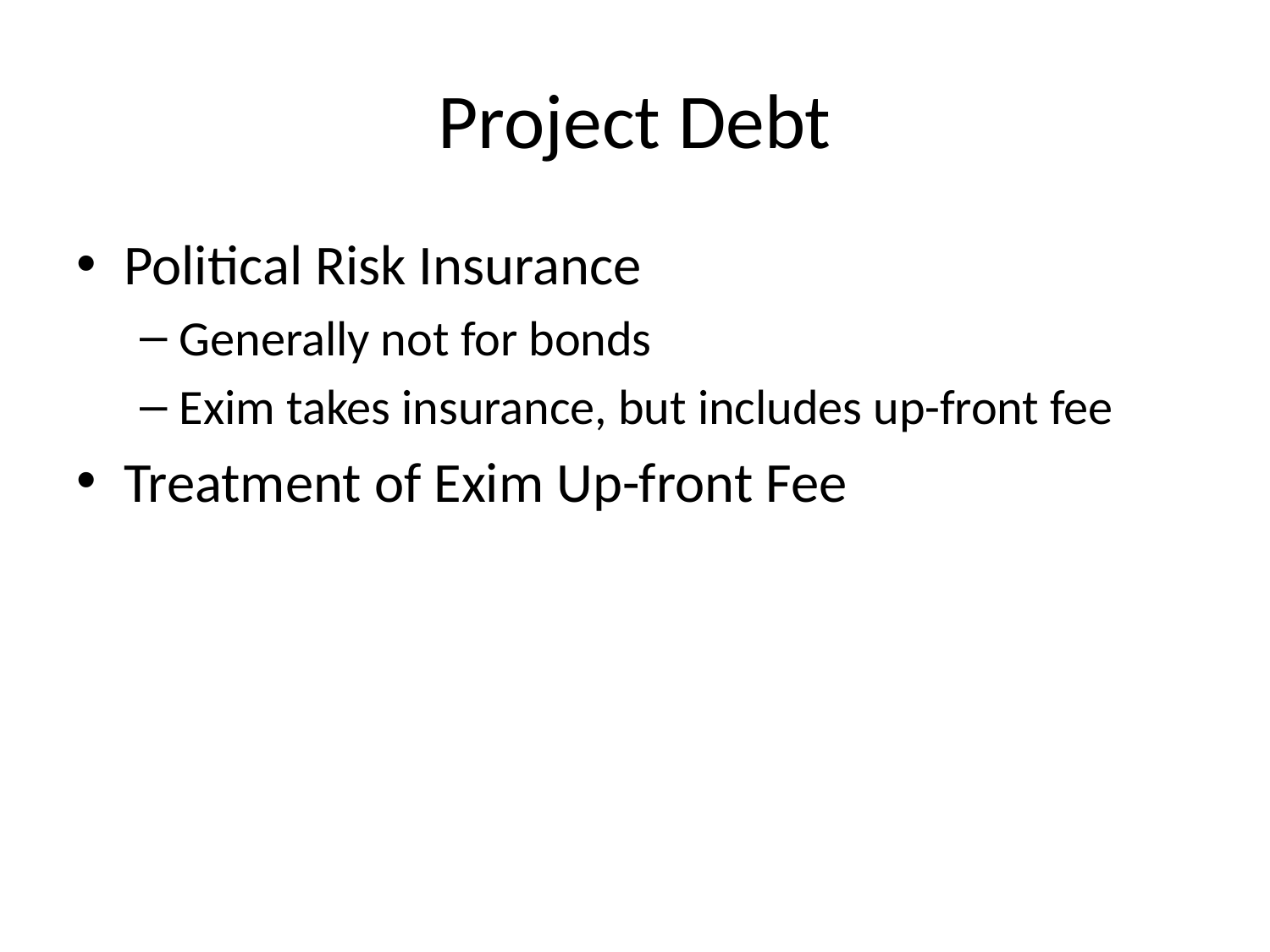

# Project Debt
Political Risk Insurance
Generally not for bonds
Exim takes insurance, but includes up-front fee
Treatment of Exim Up-front Fee